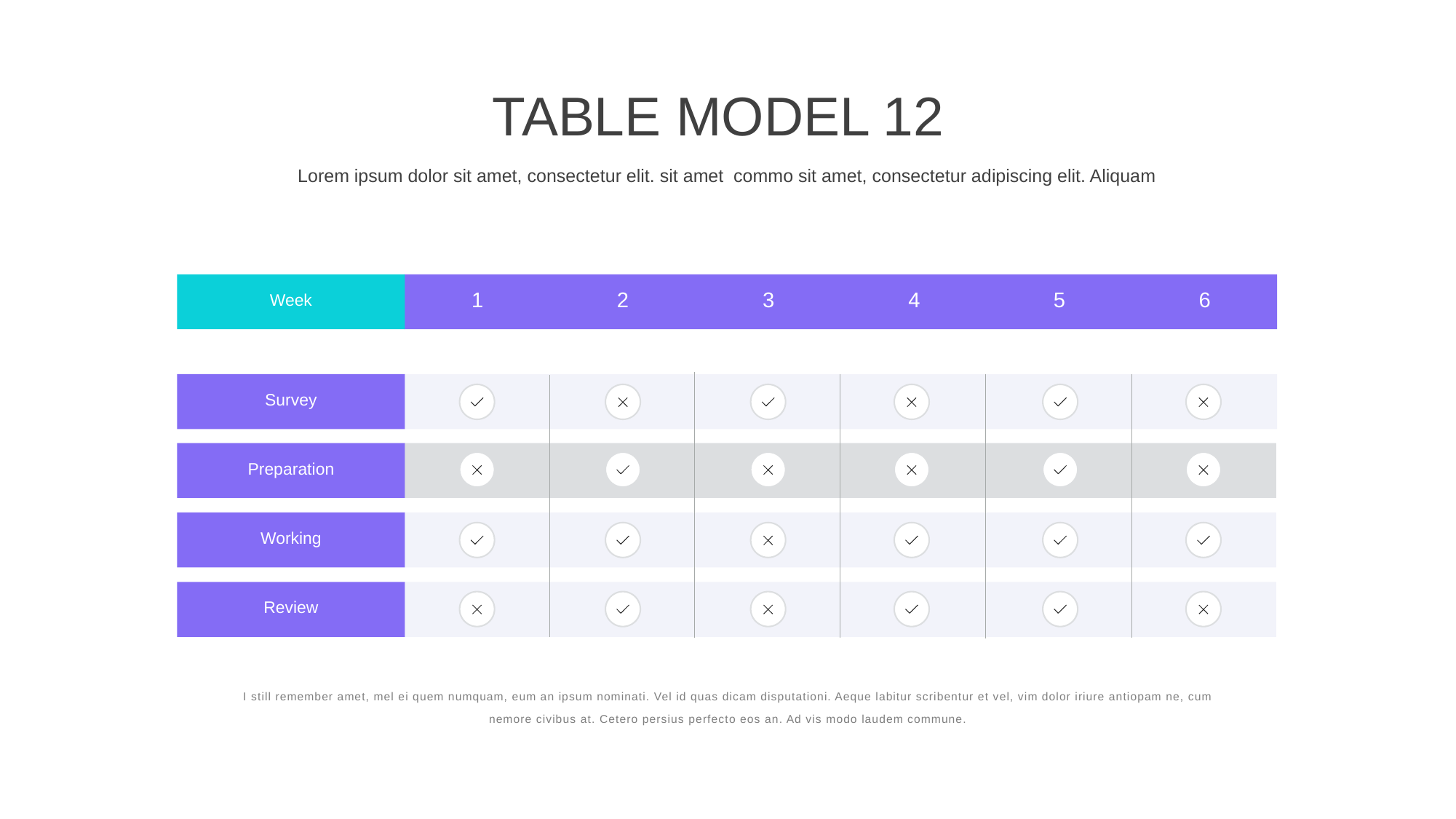

TABLE MODEL 12
Lorem ipsum dolor sit amet, consectetur elit. sit amet  commo sit amet, consectetur adipiscing elit. Aliquam

Week
1
2
3
4
5
6

Survey

Preparation

Working

Review

I still remember amet, mel ei quem numquam, eum an ipsum nominati. Vel id quas dicam disputationi. Aeque labitur scribentur et vel, vim dolor iriure antiopam ne, cum nemore civibus at. Cetero persius perfecto eos an. Ad vis modo laudem commune.